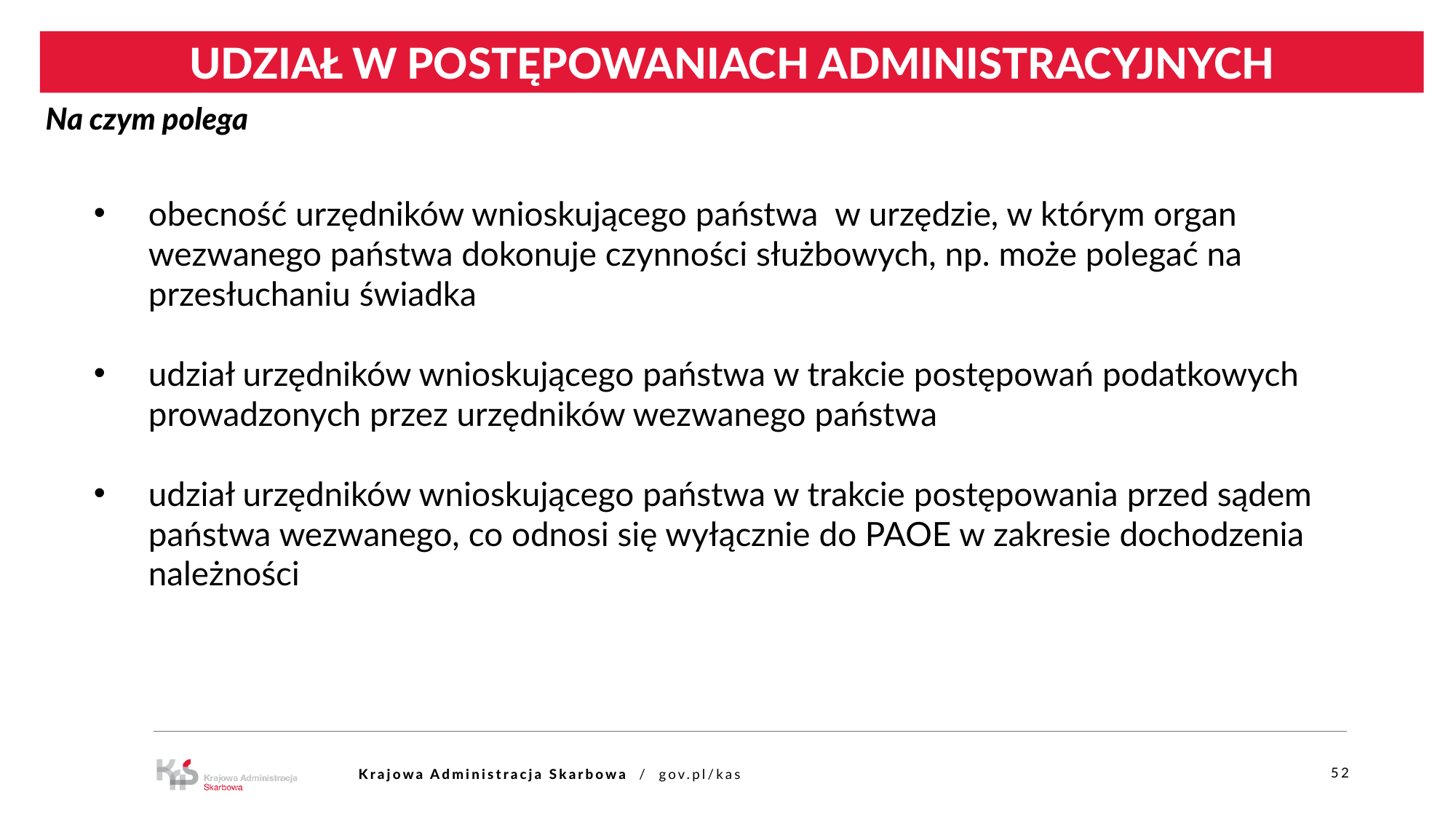

UDZIAŁ W POSTĘPOWANIACH ADMINISTRACYJNYCH
Na czym polega
obecność urzędników wnioskującego państwa  w urzędzie, w którym organ wezwanego państwa dokonuje czynności służbowych, np. może polegać na przesłuchaniu świadka

udział urzędników wnioskującego państwa w trakcie postępowań podatkowych prowadzonych przez urzędników wezwanego państwa

udział urzędników wnioskującego państwa w trakcie postępowania przed sądem państwa wezwanego, co odnosi się wyłącznie do PAOE w zakresie dochodzenia należności